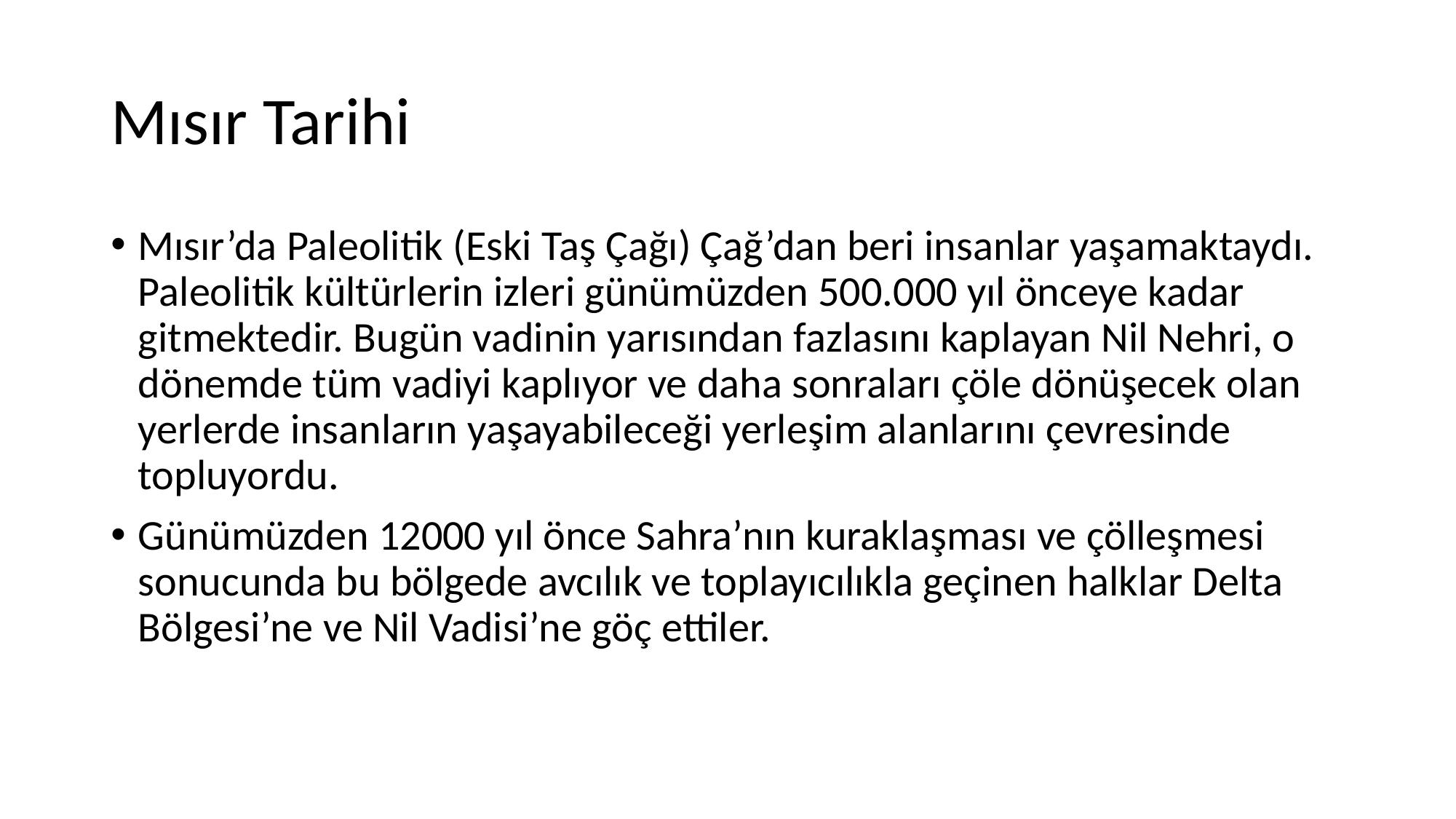

# Mısır Tarihi
Mısır’da Paleolitik (Eski Taş Çağı) Çağ’dan beri insanlar yaşamaktaydı. Paleolitik kültürlerin izleri günümüzden 500.000 yıl önceye kadar gitmektedir. Bugün vadinin yarısından fazlasını kaplayan Nil Nehri, o dönemde tüm vadiyi kaplıyor ve daha sonraları çöle dönüşecek olan yerlerde insanların yaşayabileceği yerleşim alanlarını çevresinde topluyordu.
Günümüzden 12000 yıl önce Sahra’nın kuraklaşması ve çölleşmesi sonucunda bu bölgede avcılık ve toplayıcılıkla geçinen halklar Delta Bölgesi’ne ve Nil Vadisi’ne göç ettiler.